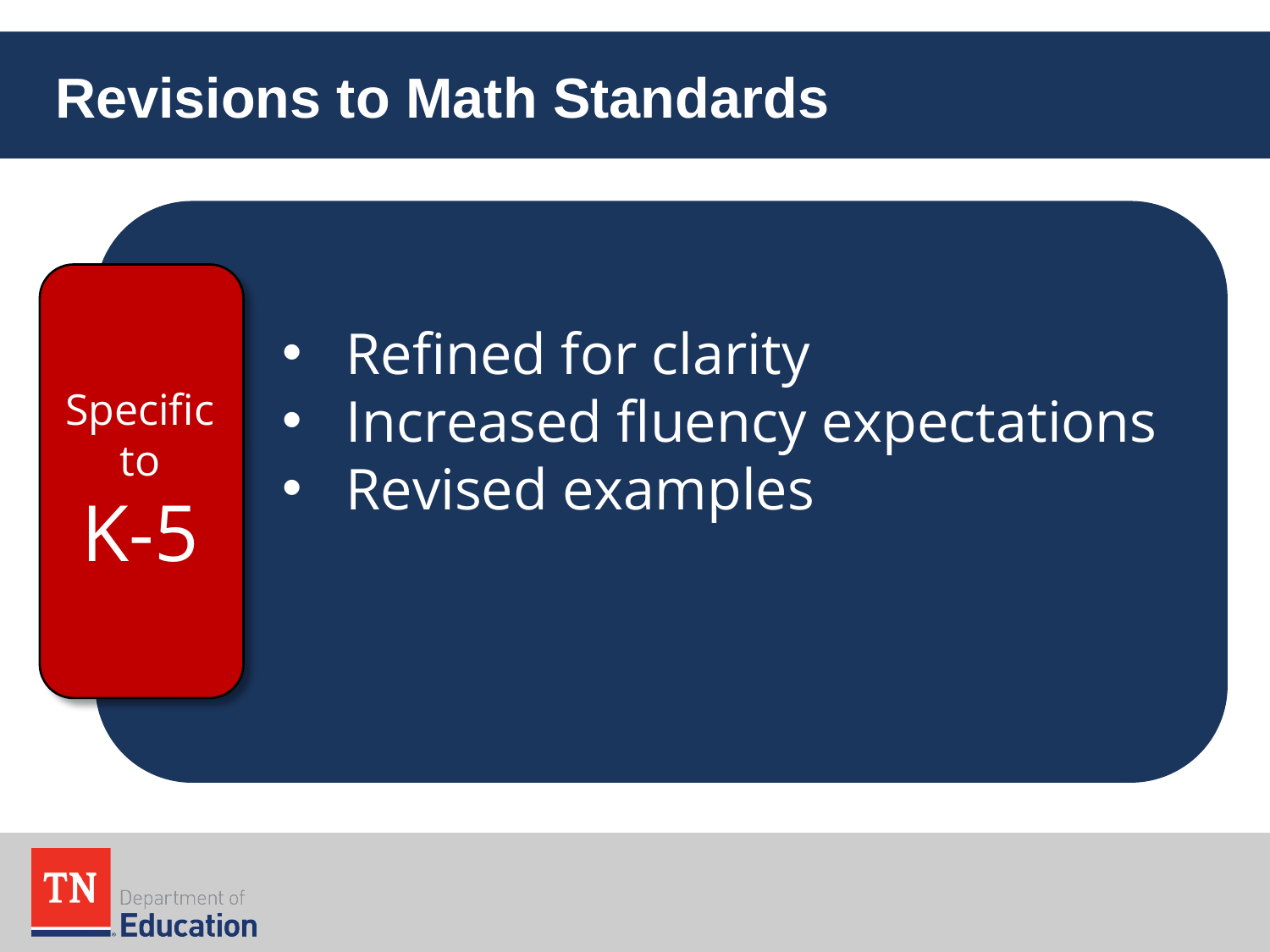

# Revisions to Math Standards

Refined for clarity
Increased fluency expectations
Revised examples
Specific to
K-5